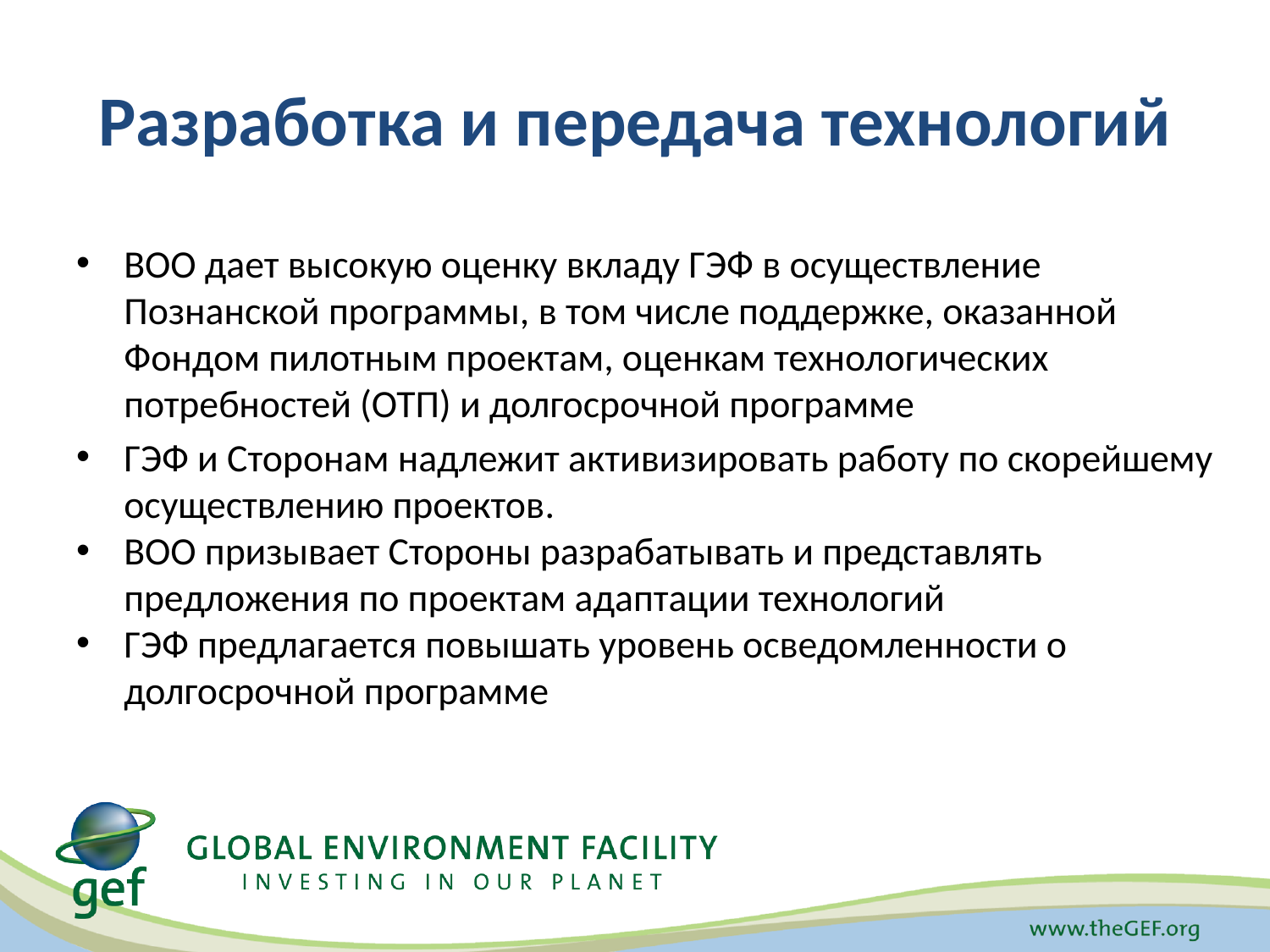

# Разработка и передача технологий
ВОО дает высокую оценку вкладу ГЭФ в осуществление Познанской программы, в том числе поддержке, оказанной Фондом пилотным проектам, оценкам технологических потребностей (ОТП) и долгосрочной программе
ГЭФ и Сторонам надлежит активизировать работу по скорейшему осуществлению проектов.
ВОО призывает Стороны разрабатывать и представлять предложения по проектам адаптации технологий
ГЭФ предлагается повышать уровень осведомленности о долгосрочной программе